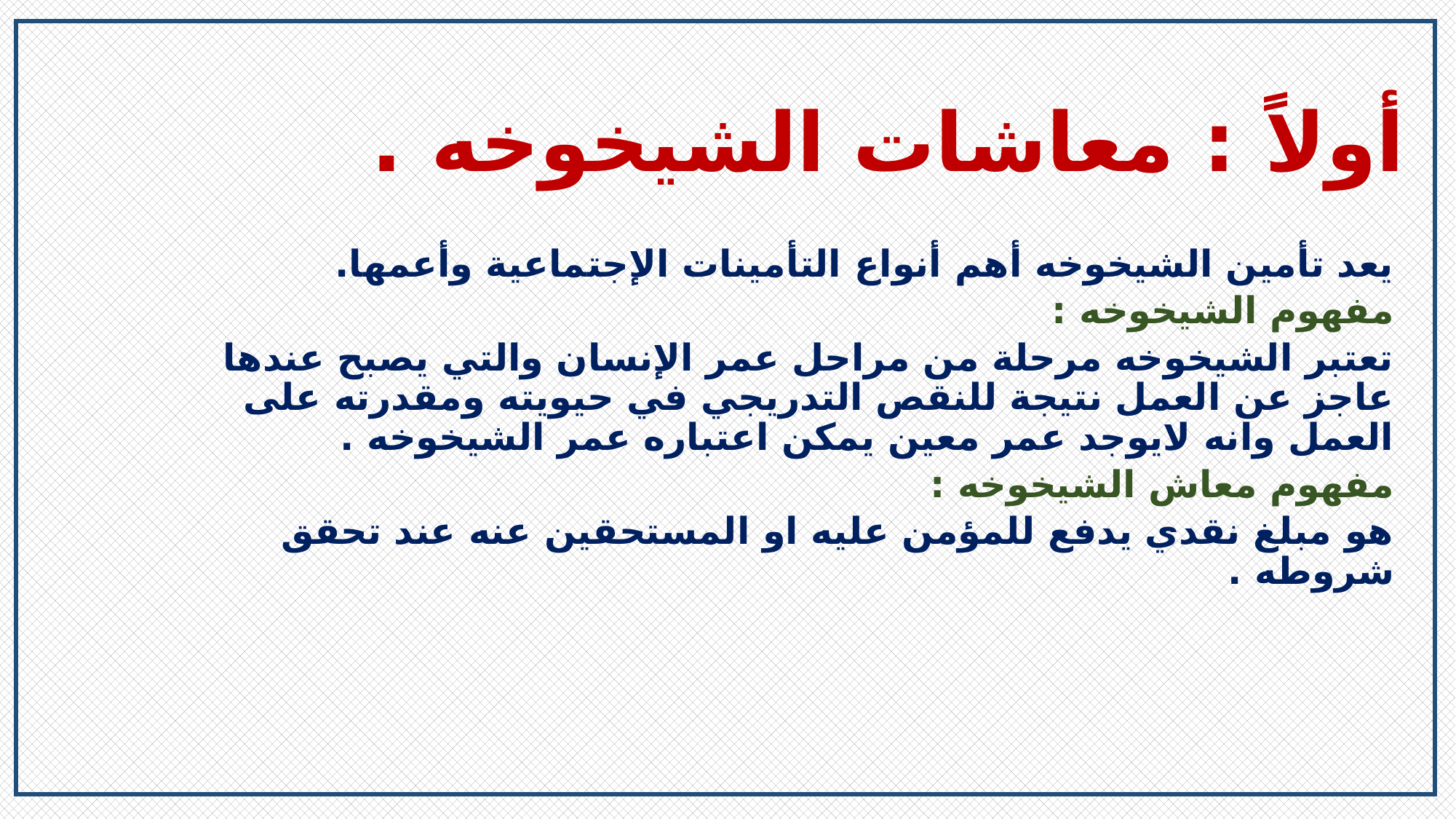

# أولاً : معاشات الشيخوخه .

يعد تأمين الشيخوخه أهم أنواع التأمينات الإجتماعية وأعمها.
مفهوم الشيخوخه :
تعتبر الشيخوخه مرحلة من مراحل عمر الإنسان والتي يصبح عندها عاجز عن العمل نتيجة للنقص التدريجي في حيويته ومقدرته على العمل وانه لايوجد عمر معين يمكن اعتباره عمر الشيخوخه .
مفهوم معاش الشيخوخه :
هو مبلغ نقدي يدفع للمؤمن عليه او المستحقين عنه عند تحقق شروطه .